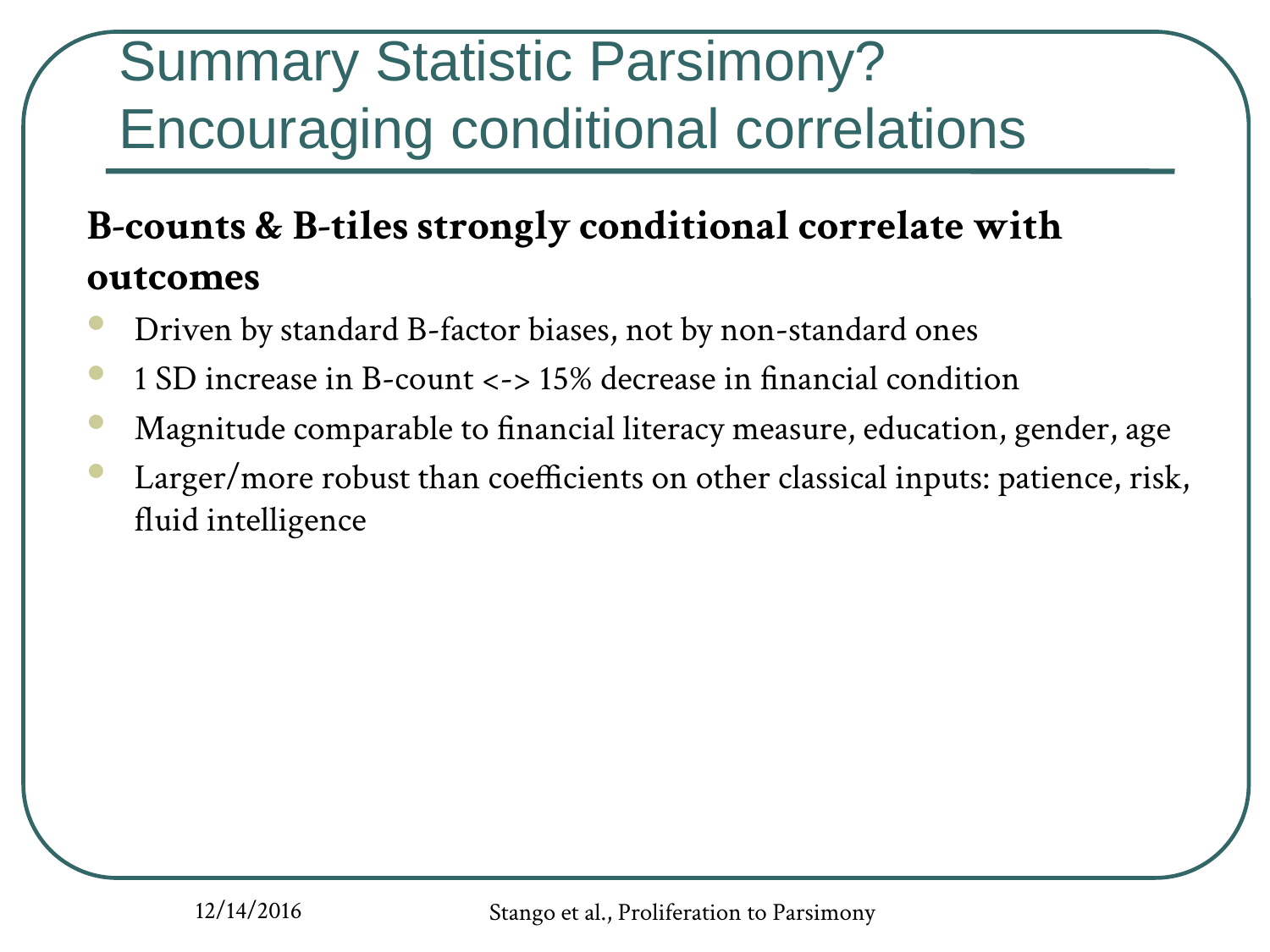

# Summary Statistic Parsimony? Encouraging conditional correlations
B-counts & B-tiles strongly conditional correlate with outcomes
Driven by standard B-factor biases, not by non-standard ones
1 SD increase in B-count <-> 15% decrease in financial condition
Magnitude comparable to financial literacy measure, education, gender, age
Larger/more robust than coefficients on other classical inputs: patience, risk, fluid intelligence

12/14/2016
Stango et al., Proliferation to Parsimony